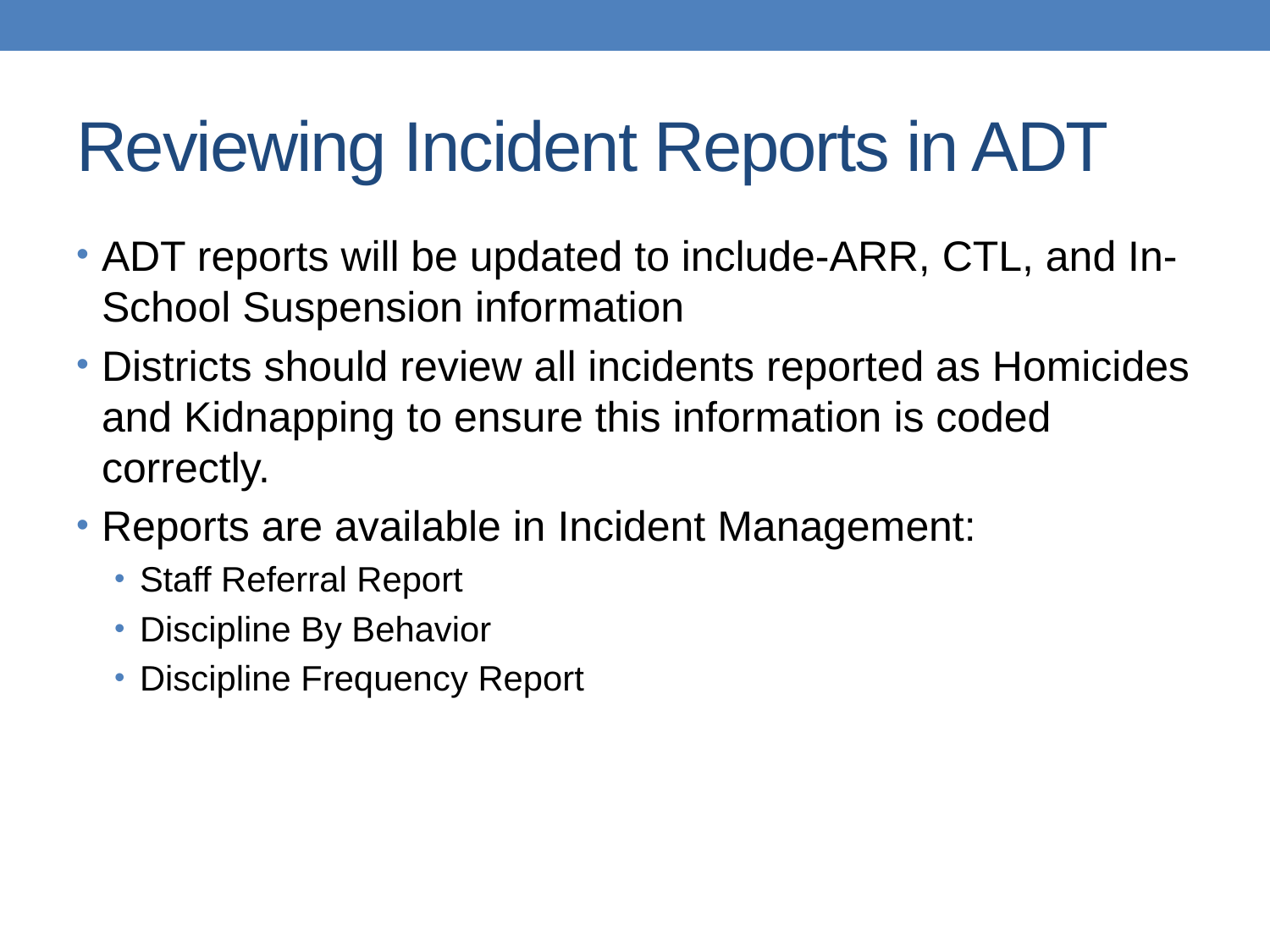

# Reviewing Incident Reports in ADT
ADT reports will be updated to include-ARR, CTL, and In-School Suspension information
Districts should review all incidents reported as Homicides and Kidnapping to ensure this information is coded correctly.
Reports are available in Incident Management:
Staff Referral Report
Discipline By Behavior
Discipline Frequency Report